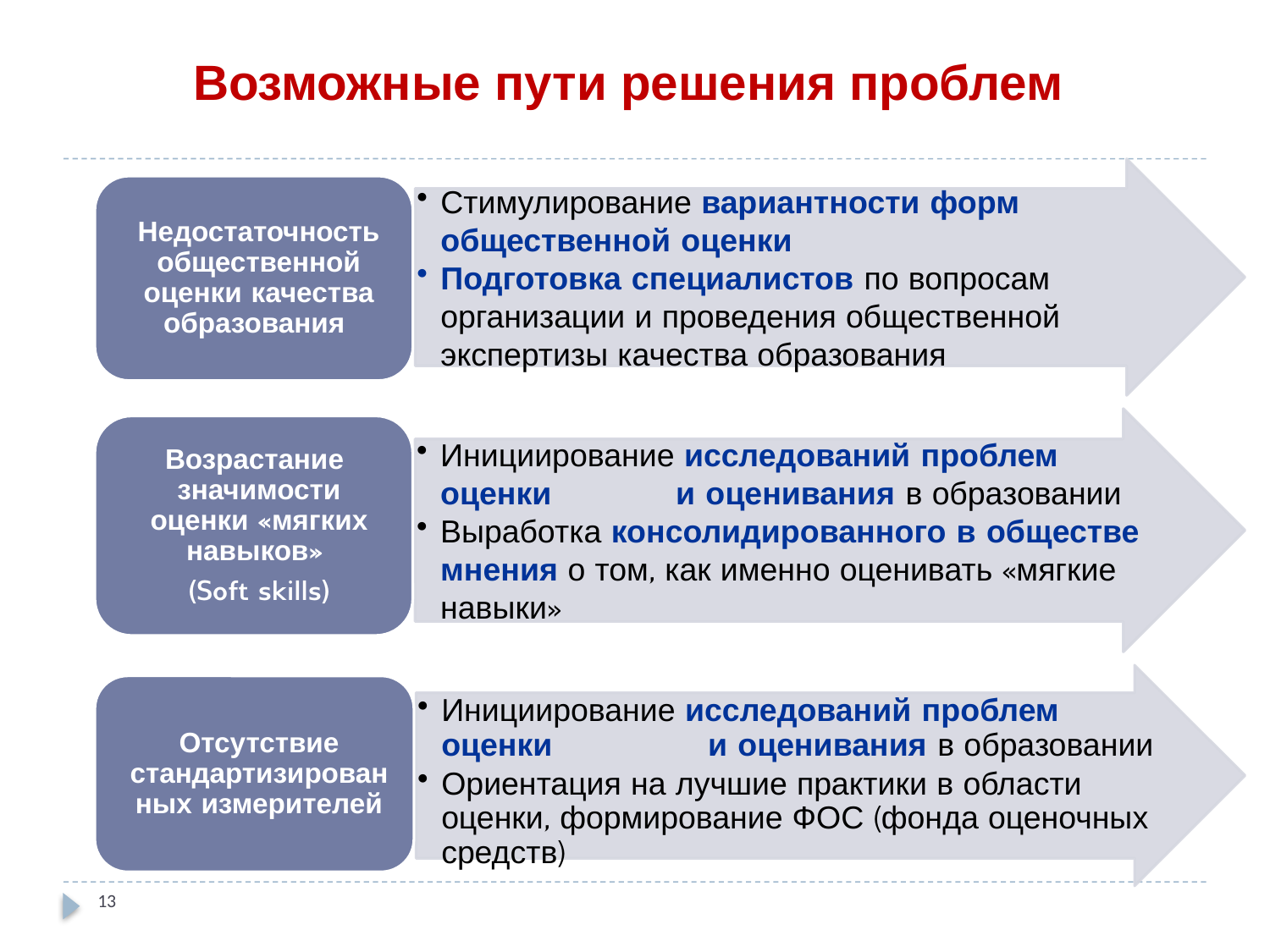

# Возможные пути решения проблем
Стимулирование вариантности форм общественной оценки
Подготовка специалистов по вопросам организации и проведения общественной экспертизы качества образования
Недостаточность общественной оценки качества образования
Инициирование исследований проблем оценки            и оценивания в образовании
Выработка консолидированного в обществе мнения о том, как именно оценивать «мягкие навыки»
Возрастание  значимости оценки «мягких навыков»
(Soft skills)
Инициирование исследований проблем оценки               и оценивания в образовании
Ориентация на лучшие практики в области оценки, формирование ФОС (фонда оценочных средств)
Отсутствие стандартизированных измерителей
13